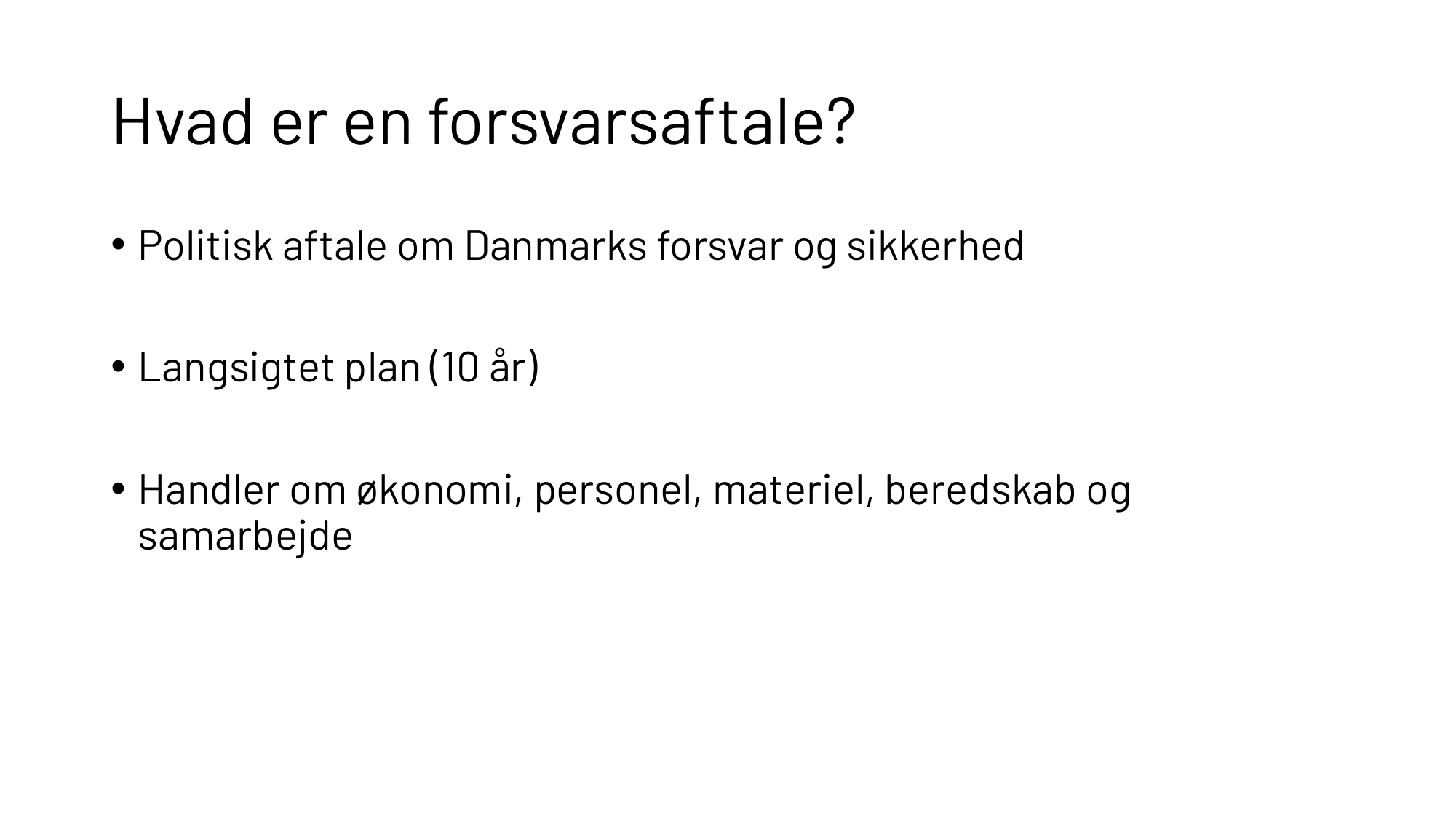

# Hvad er en forsvarsaftale?
Politisk aftale om Danmarks forsvar og sikkerhed

Langsigtet plan (10 år)

Handler om økonomi, personel, materiel, beredskab og samarbejde